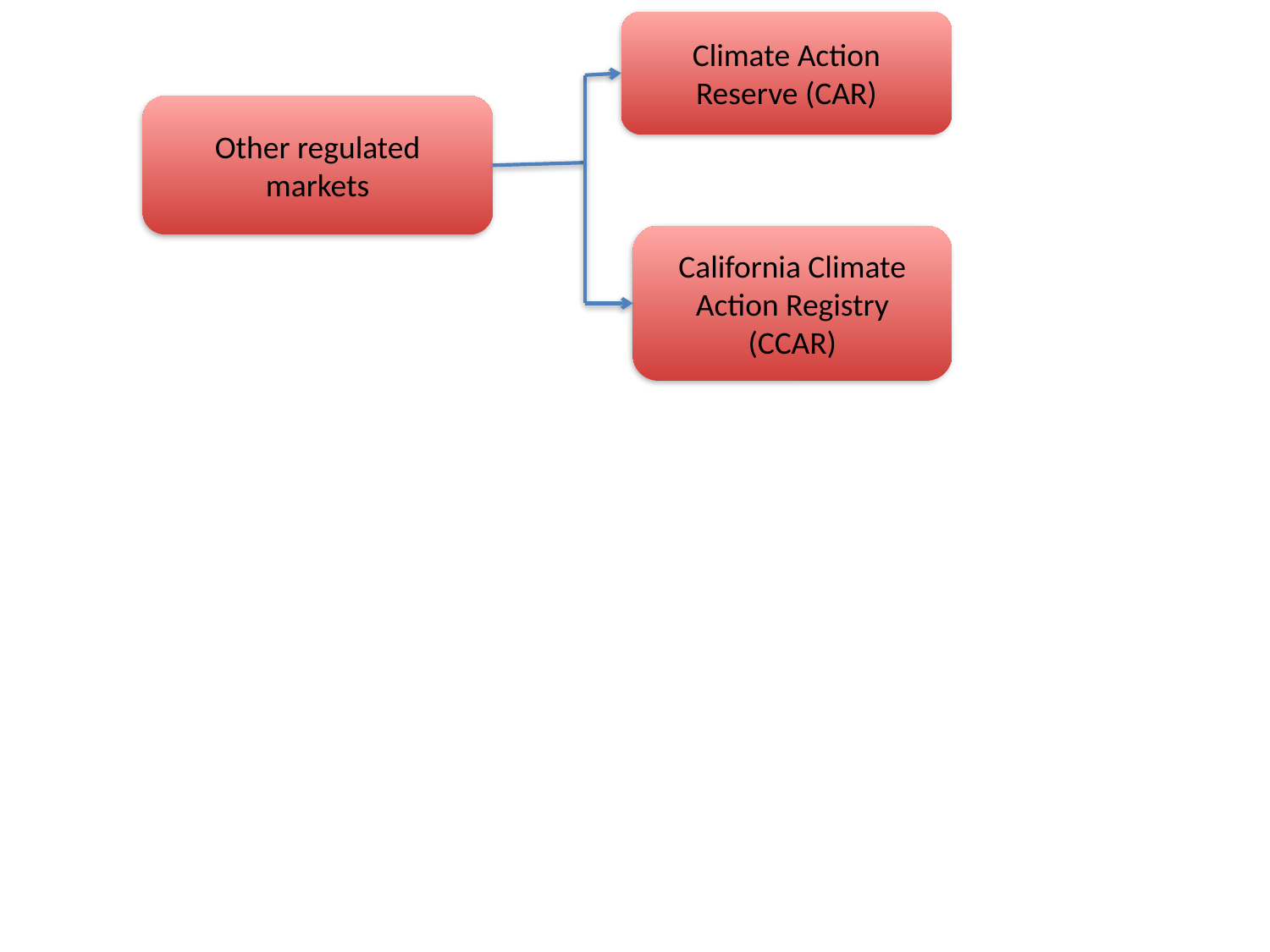

Climate Action Reserve (CAR)
Other regulated markets
California Climate Action Registry (CCAR)